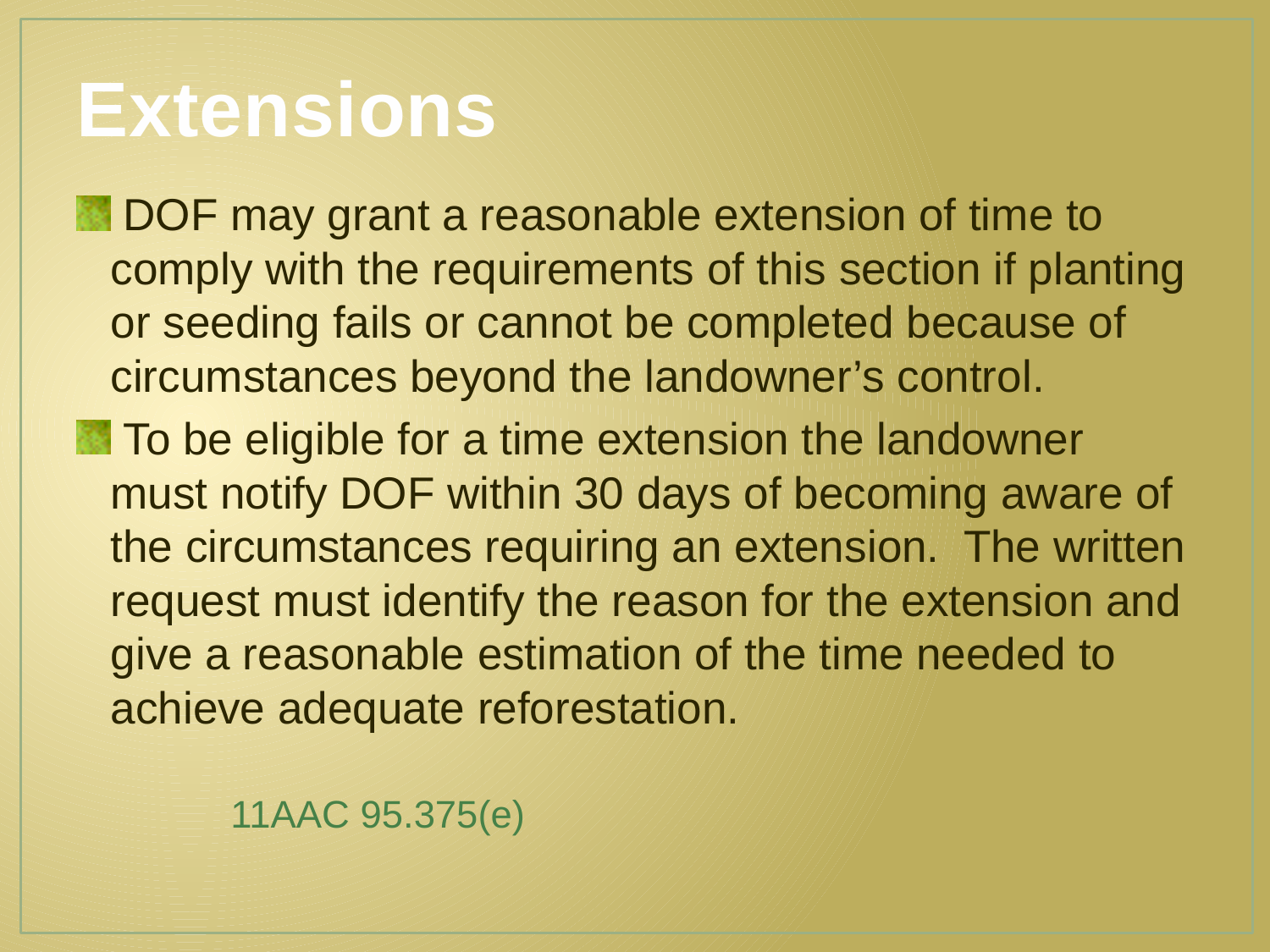

# Extensions
 DOF may grant a reasonable extension of time to comply with the requirements of this section if planting or seeding fails or cannot be completed because of circumstances beyond the landowner’s control.
 To be eligible for a time extension the landowner must notify DOF within 30 days of becoming aware of the circumstances requiring an exten­sion.  The written request must identify the reason for the extension and give a reasonable estimation of the time needed to achieve adequate reforestation.

						    11AAC 95.375(e)